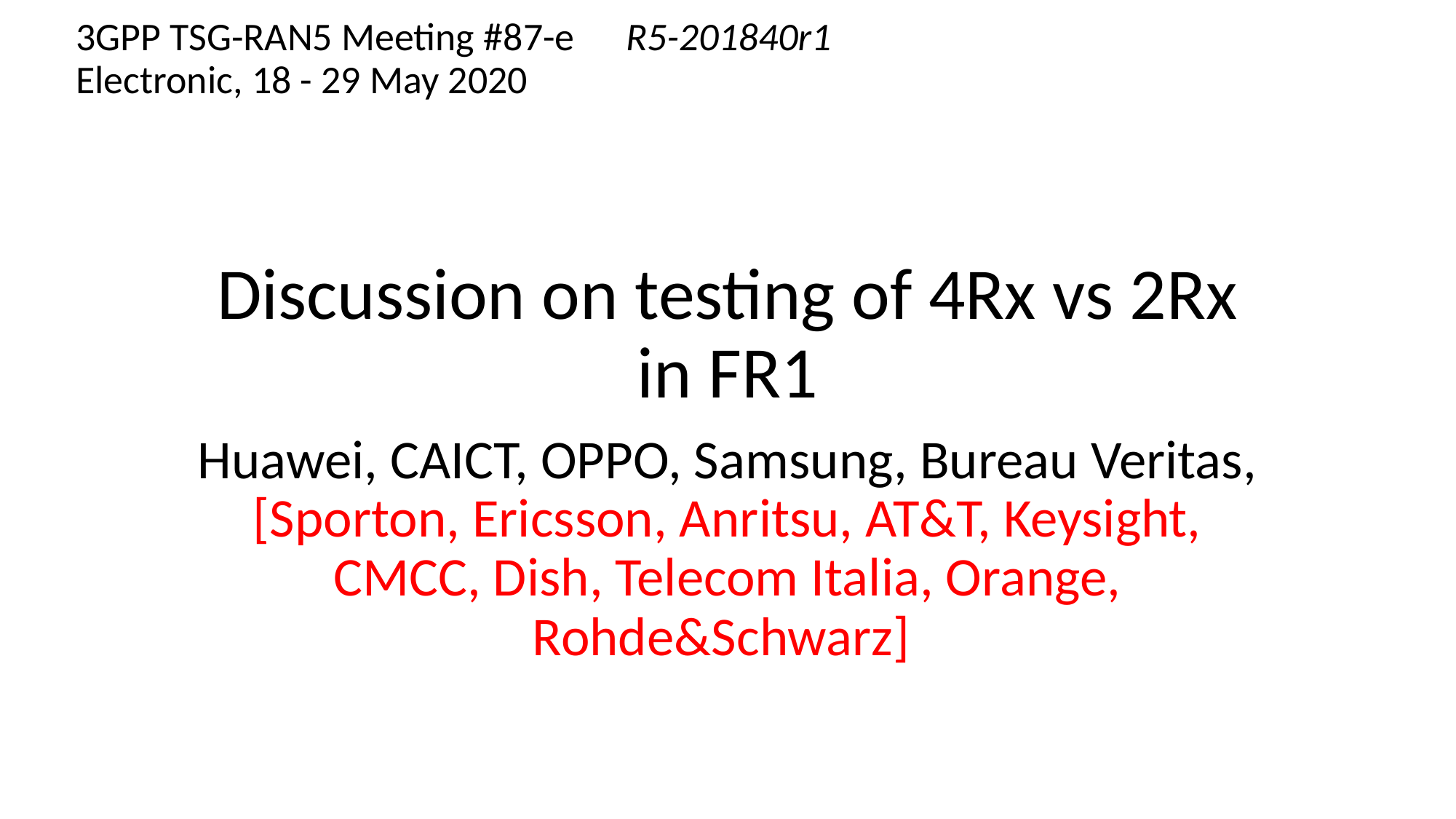

3GPP TSG-RAN5 Meeting #87-e					R5-201840r1
Electronic, 18 - 29 May 2020
# Discussion on testing of 4Rx vs 2Rx in FR1
Huawei, CAICT, OPPO, Samsung, Bureau Veritas, [Sporton, Ericsson, Anritsu, AT&T, Keysight, CMCC, Dish, Telecom Italia, Orange, Rohde&Schwarz]